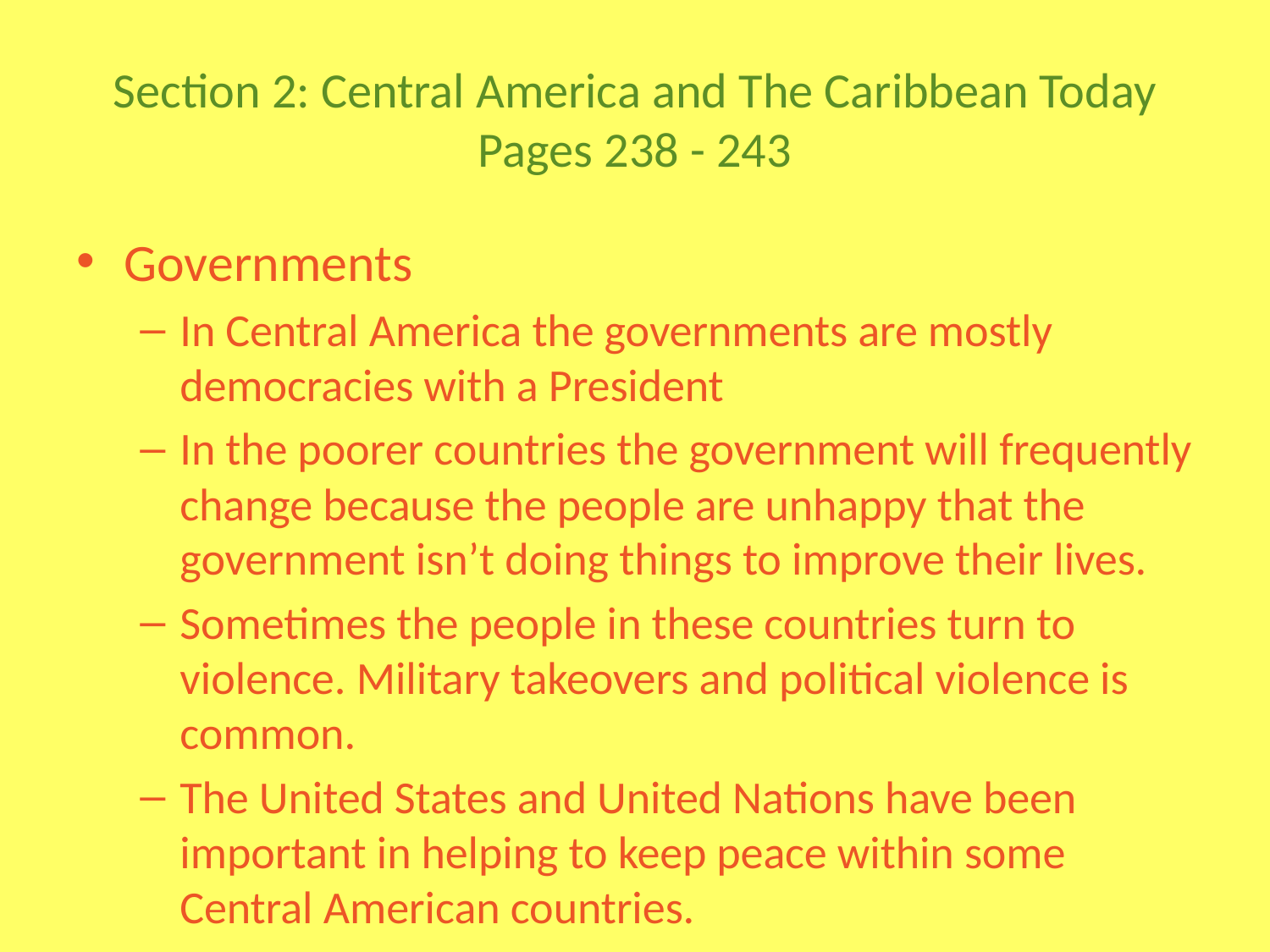

# Section 2: Central America and The Caribbean Today Pages 238 - 243
Governments
In Central America the governments are mostly democracies with a President
In the poorer countries the government will frequently change because the people are unhappy that the government isn’t doing things to improve their lives.
Sometimes the people in these countries turn to violence. Military takeovers and political violence is common.
The United States and United Nations have been important in helping to keep peace within some Central American countries.